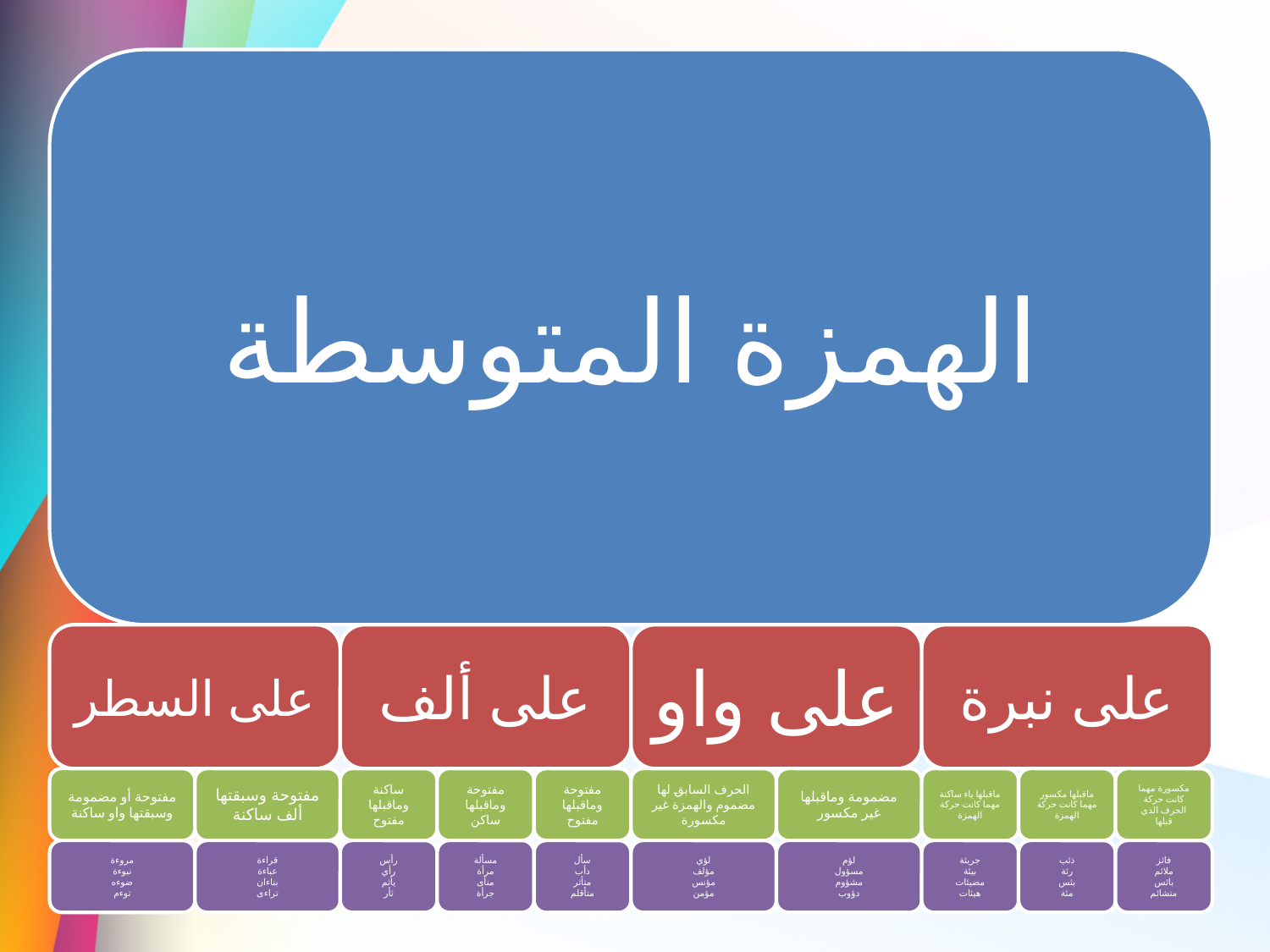

الهمزة المتوسطة
على نبرة
مكسورة مهما كانت حركة الحرف الذي قبلها
على واو
على ألف
على السطر
ماقبلها مكسور مهما كانت حركة الهمزة
ماقبلها ياء ساكنة مهما كانت حركة الهمزة
مضمومة وماقبلها غير مكسور
مفتوحة وماقبلها مفتوح
مفتوحة وماقبلها ساكن
ساكنة وماقبلها مفتوح
مفتوحة وسبقتها ألف ساكنة
مفتوحة أو مضمومة وسبقتها واو ساكنة
فائز
بائس
متشائم
ذئب
رئة
بئس
مئة
جريئة
بيئة
مضيئات
هيئات
لؤم
مسؤول
مشؤوم
دؤوب
لؤي
مؤلف
مؤنس
مؤمن
سأل
دأب
متأثر
متأقلم
مسألة
مرأة
منأى
جرأة
رأس
رأي
يأثم
ثأر
قراءة
عباءة
بناءان
تراءى
مروءة
نبوءة
ضوءه
توءم